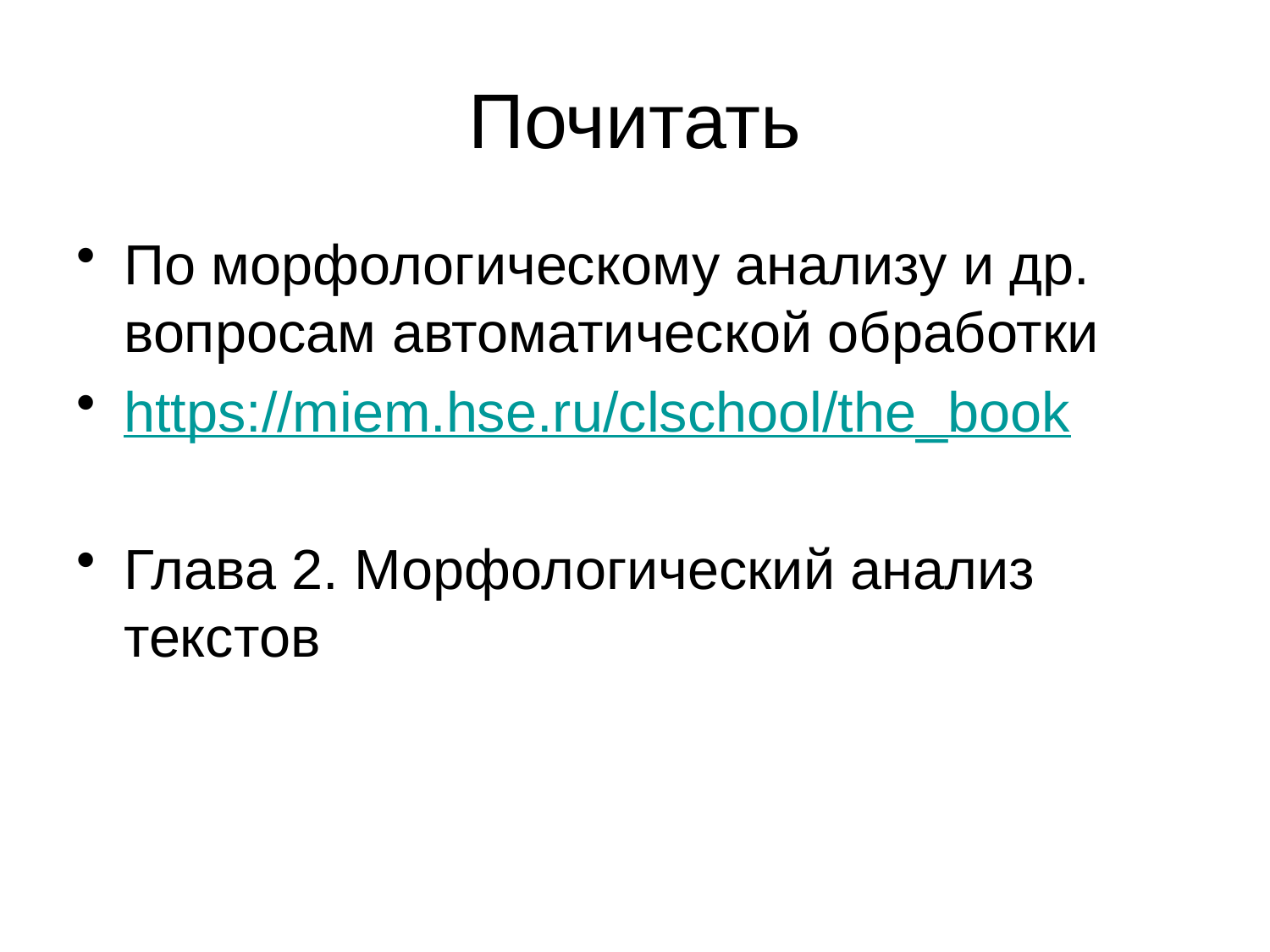

# Почитать
По морфологическому анализу и др. вопросам автоматической обработки
https://miem.hse.ru/clschool/the_book

Глава 2. Морфологический анализ  текстов